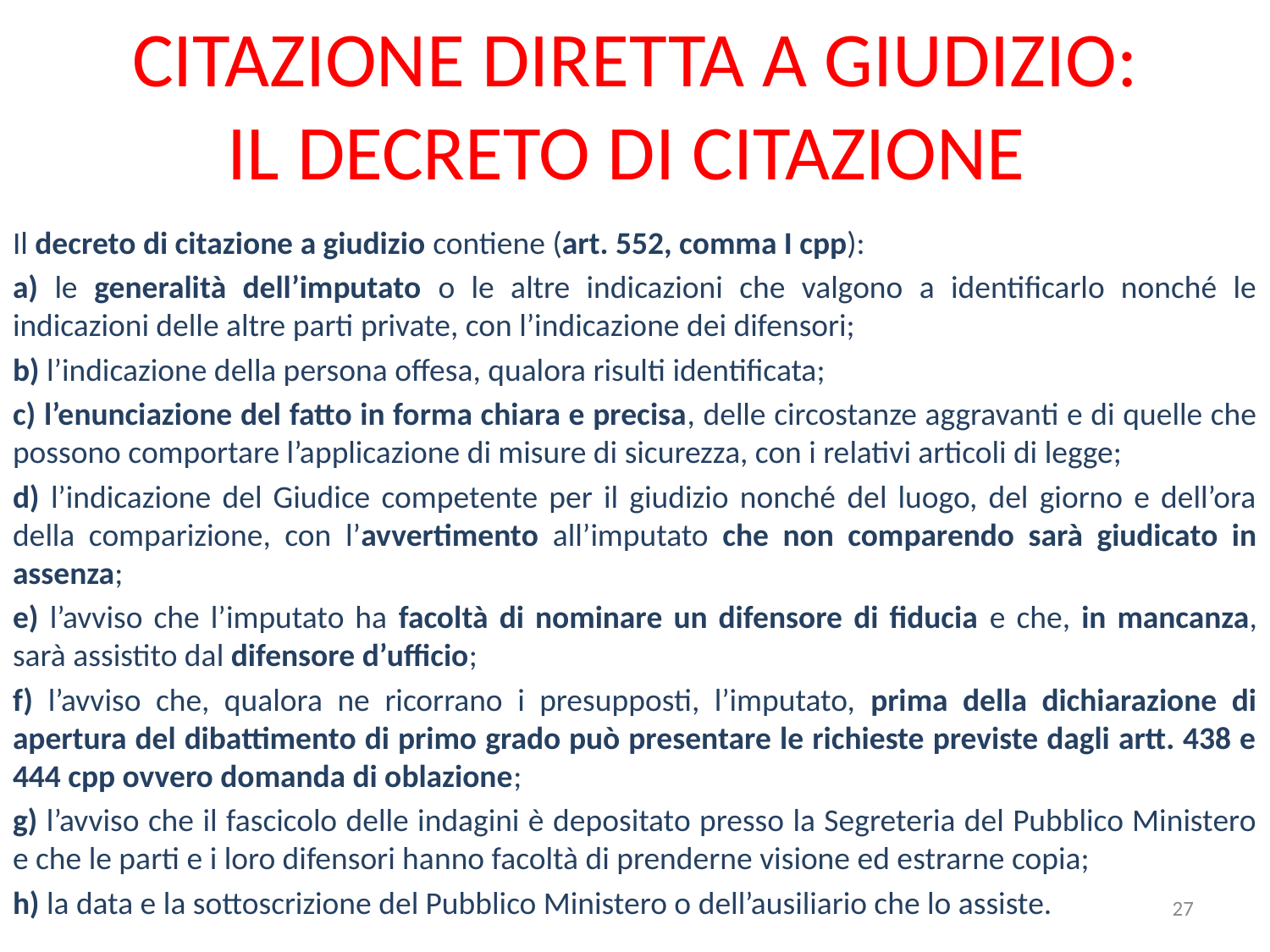

# CITAZIONE DIRETTA A GIUDIZIO: IL DECRETO DI CITAZIONE
Il decreto di citazione a giudizio contiene (art. 552, comma I cpp):
a) le generalità dell’imputato o le altre indicazioni che valgono a identificarlo nonché le indicazioni delle altre parti private, con l’indicazione dei difensori;
b) l’indicazione della persona offesa, qualora risulti identificata;
c) l’enunciazione del fatto in forma chiara e precisa, delle circostanze aggravanti e di quelle che possono comportare l’applicazione di misure di sicurezza, con i relativi articoli di legge;
d) l’indicazione del Giudice competente per il giudizio nonché del luogo, del giorno e dell’ora della comparizione, con l’avvertimento all’imputato che non comparendo sarà giudicato in assenza;
e) l’avviso che l’imputato ha facoltà di nominare un difensore di fiducia e che, in mancanza, sarà assistito dal difensore d’ufficio;
f) l’avviso che, qualora ne ricorrano i presupposti, l’imputato, prima della dichiarazione di apertura del dibattimento di primo grado può presentare le richieste previste dagli artt. 438 e 444 cpp ovvero domanda di oblazione;
g) l’avviso che il fascicolo delle indagini è depositato presso la Segreteria del Pubblico Ministero e che le parti e i loro difensori hanno facoltà di prenderne visione ed estrarne copia;
h) la data e la sottoscrizione del Pubblico Ministero o dell’ausiliario che lo assiste.

27